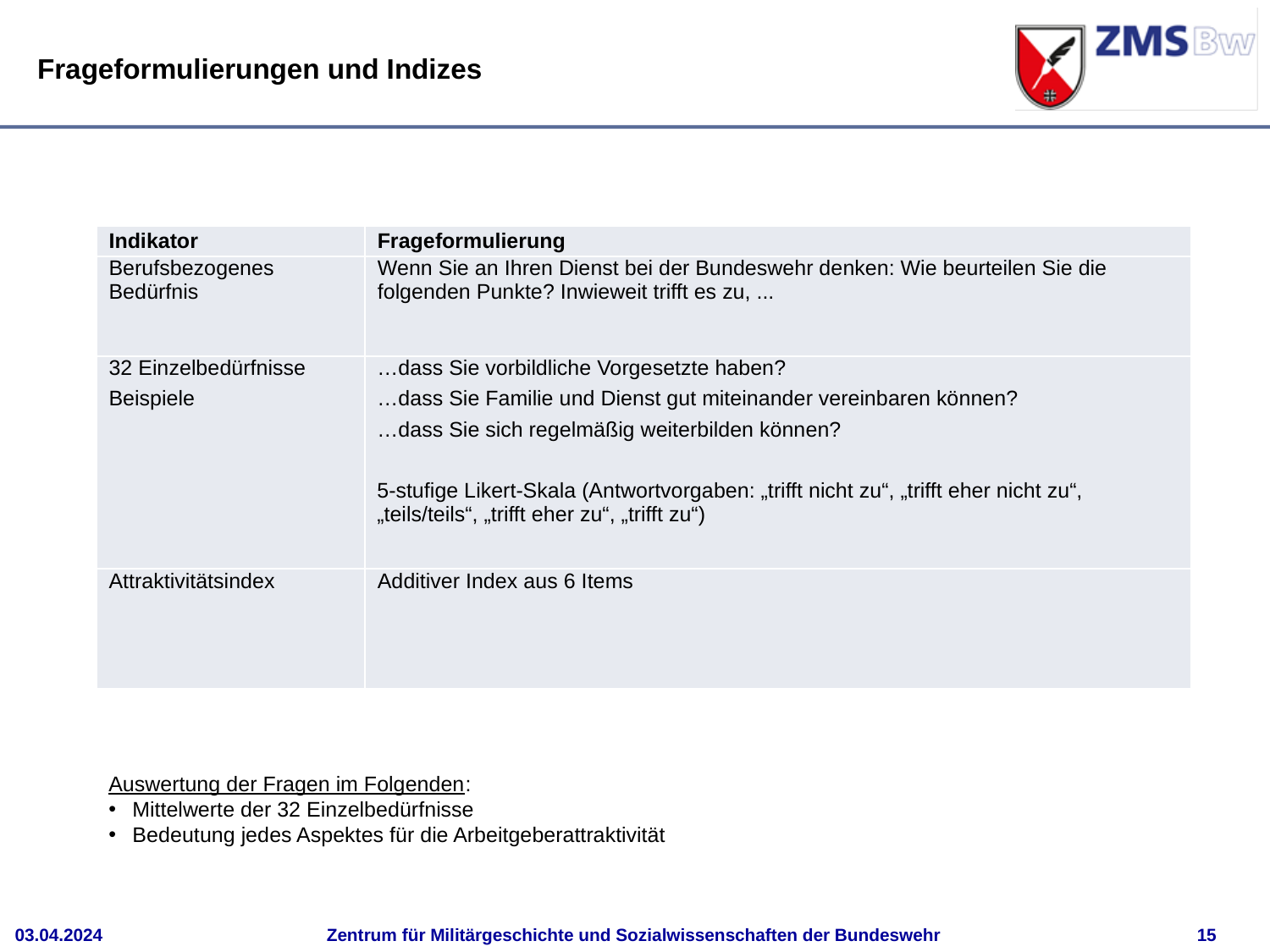

Frageformulierungen und Indizes
| Indikator | Frageformulierung |
| --- | --- |
| Berufsbezogenes Bedürfnis | Wenn Sie an Ihren Dienst bei der Bundeswehr denken: Wie beurteilen Sie die folgenden Punkte? Inwieweit trifft es zu, ... |
| 32 Einzelbedürfnisse Beispiele | …dass Sie vorbildliche Vorgesetzte haben? …dass Sie Familie und Dienst gut miteinander vereinbaren können? …dass Sie sich regelmäßig weiterbilden können? 5-stufige Likert-Skala (Antwortvorgaben: „trifft nicht zu“, „trifft eher nicht zu“, „teils/teils“, „trifft eher zu“, „trifft zu“) |
| Attraktivitätsindex | Additiver Index aus 6 Items |
Auswertung der Fragen im Folgenden:
Mittelwerte der 32 Einzelbedürfnisse
Bedeutung jedes Aspektes für die Arbeitgeberattraktivität